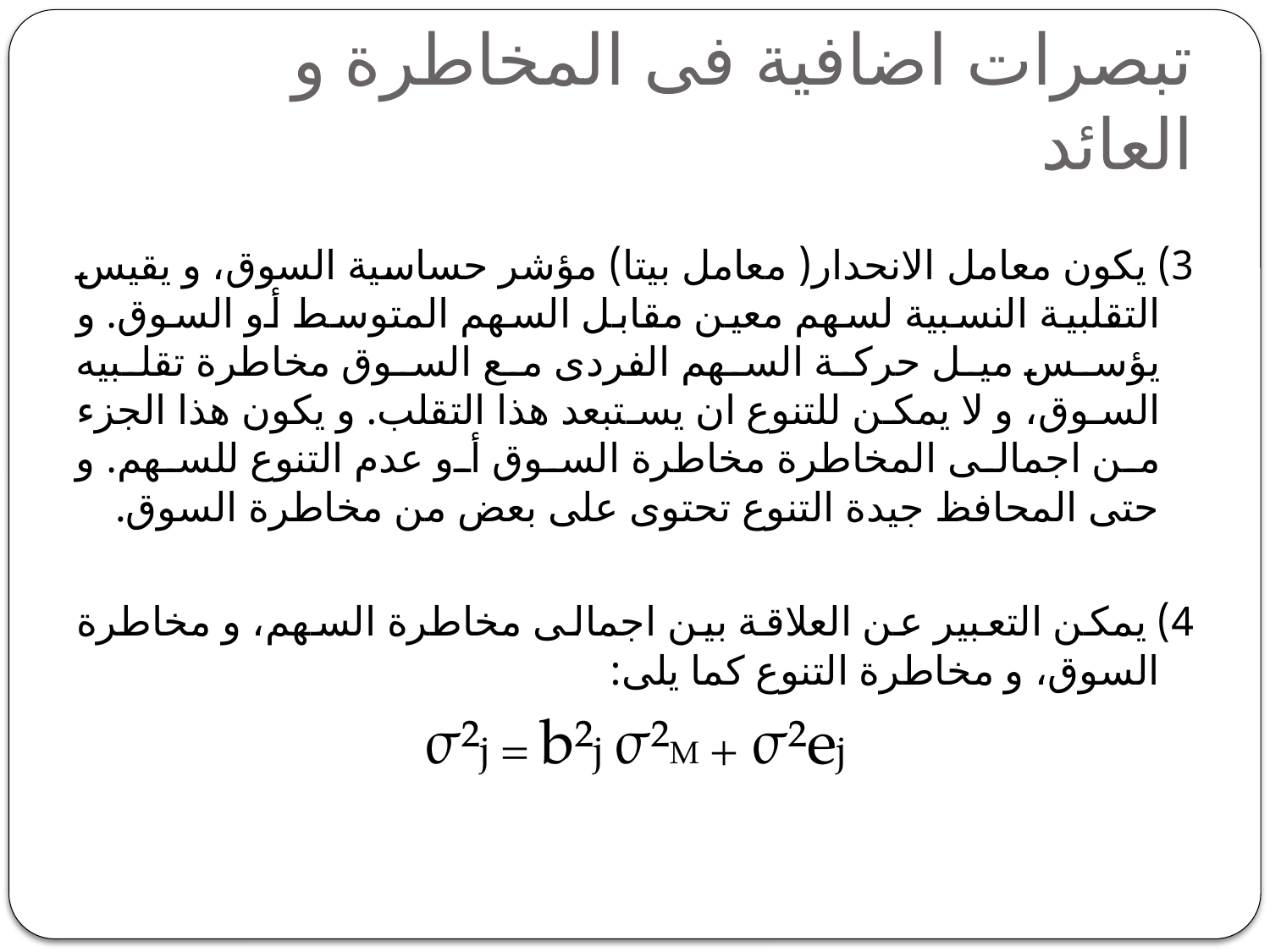

# تبصرات اضافية فى المخاطرة و العائد
3) يكون معامل الانحدار( معامل بيتا) مؤشر حساسية السوق، و يقيس التقلبية النسبية لسهم معين مقابل السهم المتوسط أو السوق. و يؤسس ميل حركة السهم الفردى مع السوق مخاطرة تقلبيه السوق، و لا يمكن للتنوع ان يستبعد هذا التقلب. و يكون هذا الجزء من اجمالى المخاطرة مخاطرة السوق أو عدم التنوع للسهم. و حتى المحافظ جيدة التنوع تحتوى على بعض من مخاطرة السوق.

4) يمكن التعبير عن العلاقة بين اجمالى مخاطرة السهم، و مخاطرة السوق، و مخاطرة التنوع كما يلى:
σ²j = b²j σ²M + σ²ej